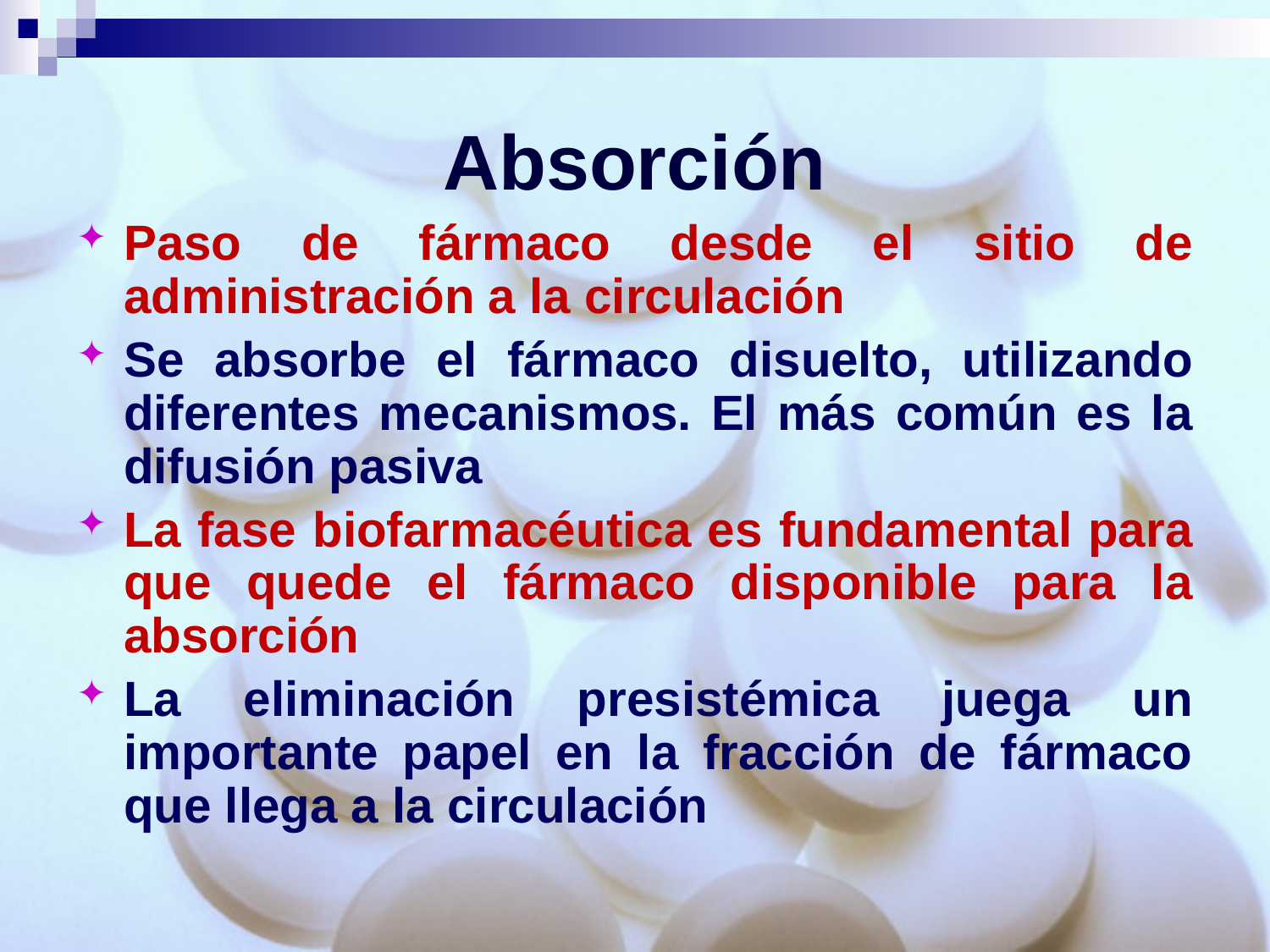

# Absorción
Paso de fármaco desde el sitio de administración a la circulación
Se absorbe el fármaco disuelto, utilizando diferentes mecanismos. El más común es la difusión pasiva
La fase biofarmacéutica es fundamental para que quede el fármaco disponible para la absorción
La eliminación presistémica juega un importante papel en la fracción de fármaco que llega a la circulación